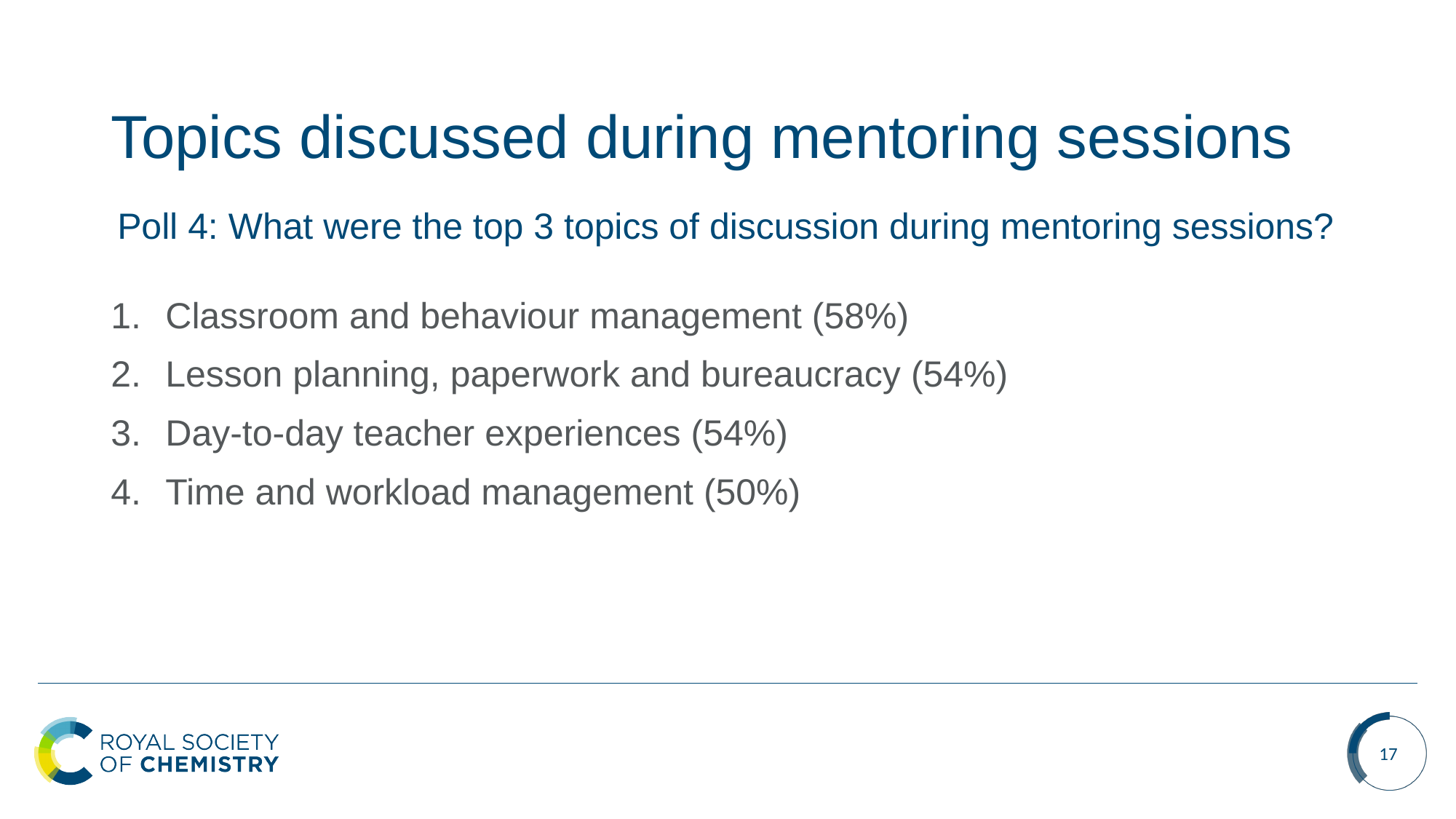

# Topics discussed during mentoring sessions
Poll 4: What were the top 3 topics of discussion during mentoring sessions?
Classroom and behaviour management (58%)
Lesson planning, paperwork and bureaucracy (54%)
Day-to-day teacher experiences (54%)
Time and workload management (50%)
17